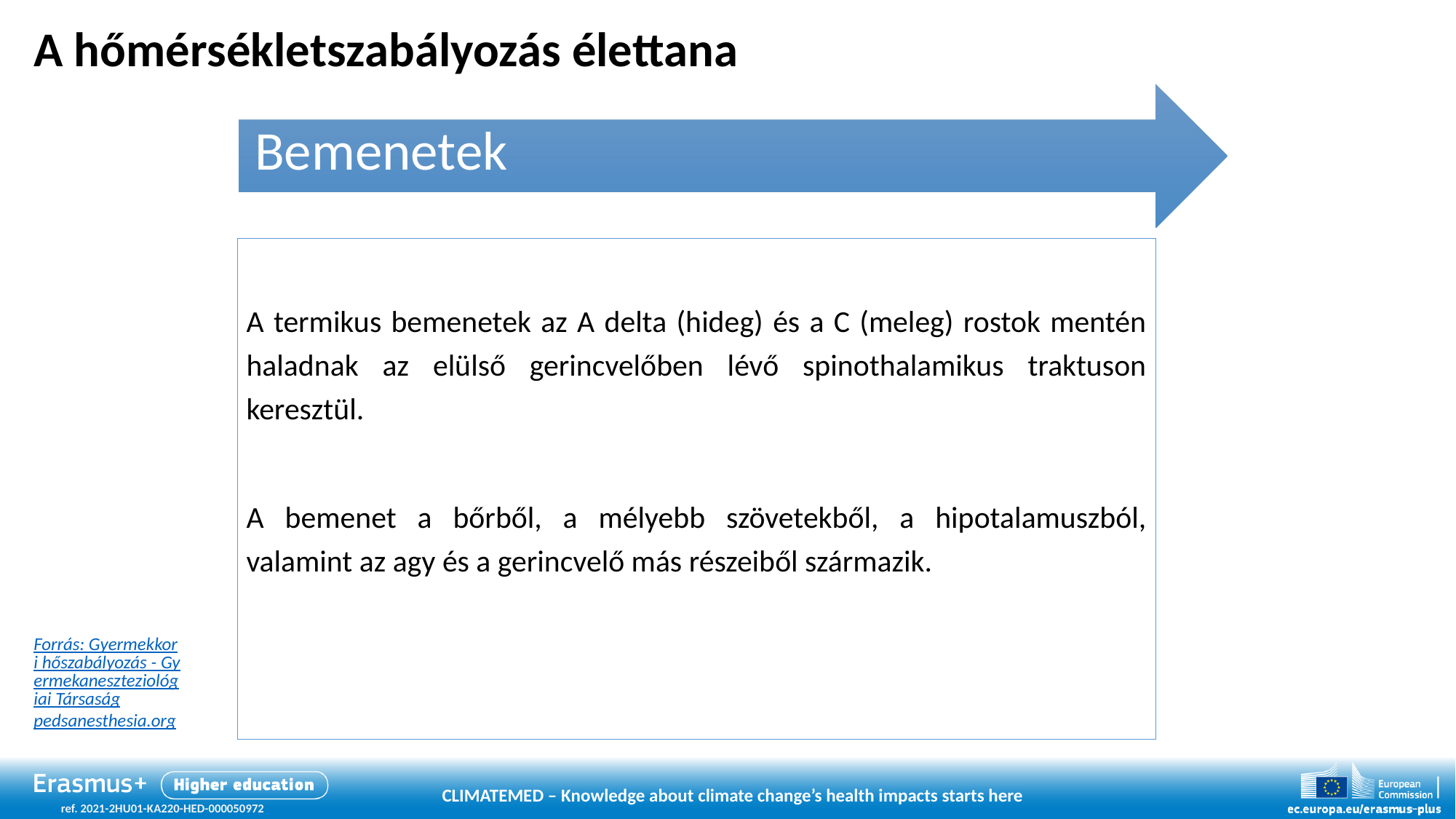

# A hőmérsékletszabályozás élettana
Bemenetek

A termikus bemenetek az A delta (hideg) és a C (meleg) rostok mentén haladnak az elülső gerincvelőben lévő spinothalamikus traktuson keresztül.

A bemenet a bőrből, a mélyebb szövetekből, a hipotalamuszból, valamint az agy és a gerincvelő más részeiből származik.

Forrás: Gyermekkori hőszabályozás - Gyermekaneszteziológiai Társaság
pedsanesthesia.org